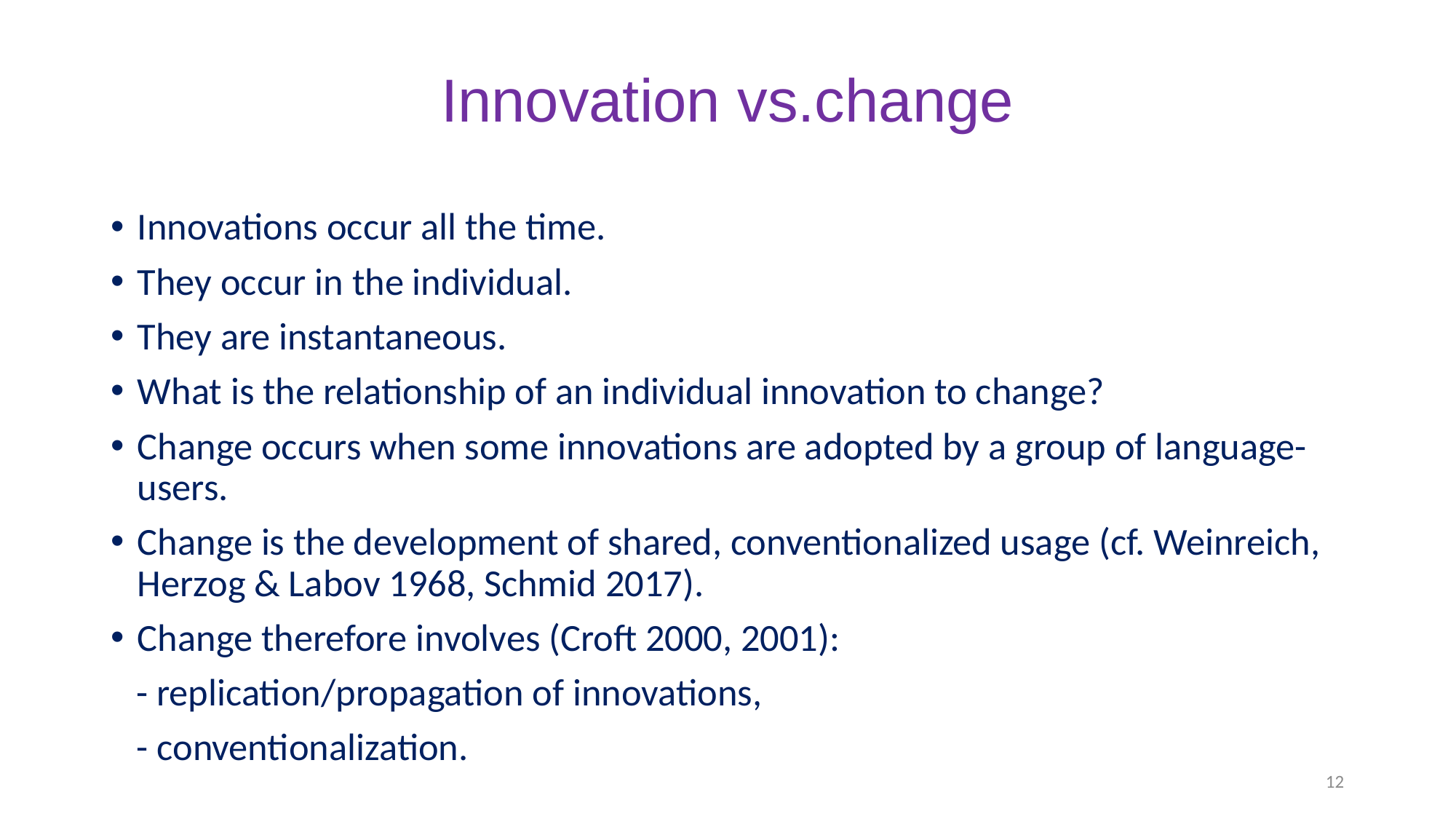

# Innovation vs.change
Innovations occur all the time.
They occur in the individual.
They are instantaneous.
What is the relationship of an individual innovation to change?
Change occurs when some innovations are adopted by a group of language-users.
Change is the development of shared, conventionalized usage (cf. Weinreich, Herzog & Labov 1968, Schmid 2017).
Change therefore involves (Croft 2000, 2001):
   - replication/propagation of innovations,
   - conventionalization.

12